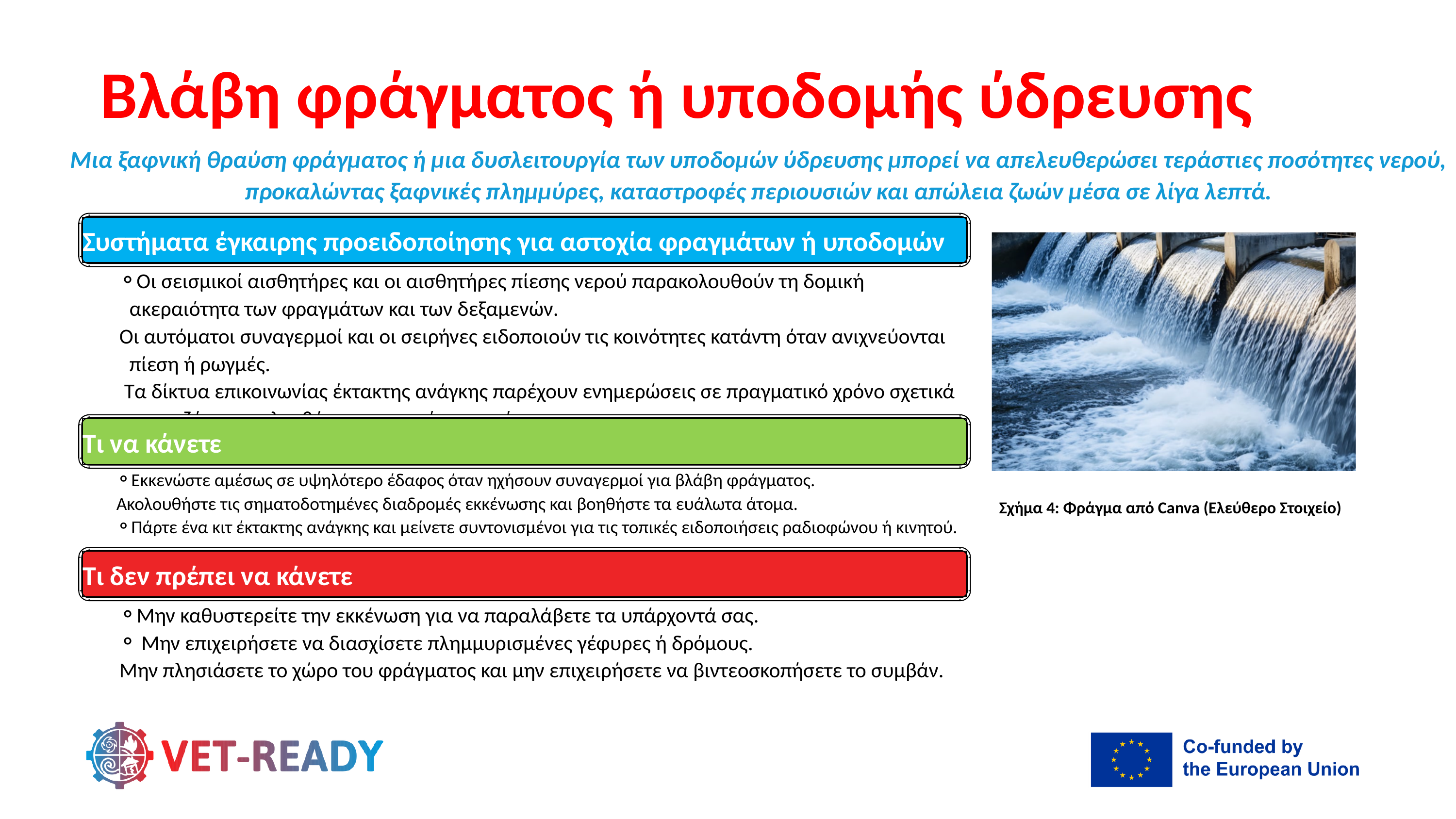

Βλάβη φράγματος ή υποδομής ύδρευσης

Μια ξαφνική θραύση φράγματος ή μια δυσλειτουργία των υποδομών ύδρευσης μπορεί να απελευθερώσει τεράστιες ποσότητες νερού, προκαλώντας ξαφνικές πλημμύρες, καταστροφές περιουσιών και απώλεια ζωών μέσα σε λίγα λεπτά.

Συστήματα έγκαιρης προειδοποίησης για αστοχία φραγμάτων ή υποδομών

Οι σεισμικοί αισθητήρες και οι αισθητήρες πίεσης νερού παρακολουθούν τη δομική ακεραιότητα των φραγμάτων και των δεξαμενών.
Οι αυτόματοι συναγερμοί και οι σειρήνες ειδοποιούν τις κοινότητες κατάντη όταν ανιχνεύονται πίεση ή ρωγμές.
 Τα δίκτυα επικοινωνίας έκτακτης ανάγκης παρέχουν ενημερώσεις σε πραγματικό χρόνο σχετικά με τις ζώνες απελευθέρωσης νερού και εκκένωσης.

Τι να κάνετε
Εκκενώστε αμέσως σε υψηλότερο έδαφος όταν ηχήσουν συναγερμοί για βλάβη φράγματος.
Ακολουθήστε τις σηματοδοτημένες διαδρομές εκκένωσης και βοηθήστε τα ευάλωτα άτομα.
Πάρτε ένα κιτ έκτακτης ανάγκης και μείνετε συντονισμένοι για τις τοπικές ειδοποιήσεις ραδιοφώνου ή κινητού.
Σχήμα 4: Φράγμα από Canva (Ελεύθερο Στοιχείο)

Τι δεν πρέπει να κάνετε
Μην καθυστερείτε την εκκένωση για να παραλάβετε τα υπάρχοντά σας.
 Μην επιχειρήσετε να διασχίσετε πλημμυρισμένες γέφυρες ή δρόμους.
Μην πλησιάσετε το χώρο του φράγματος και μην επιχειρήσετε να βιντεοσκοπήσετε το συμβάν.